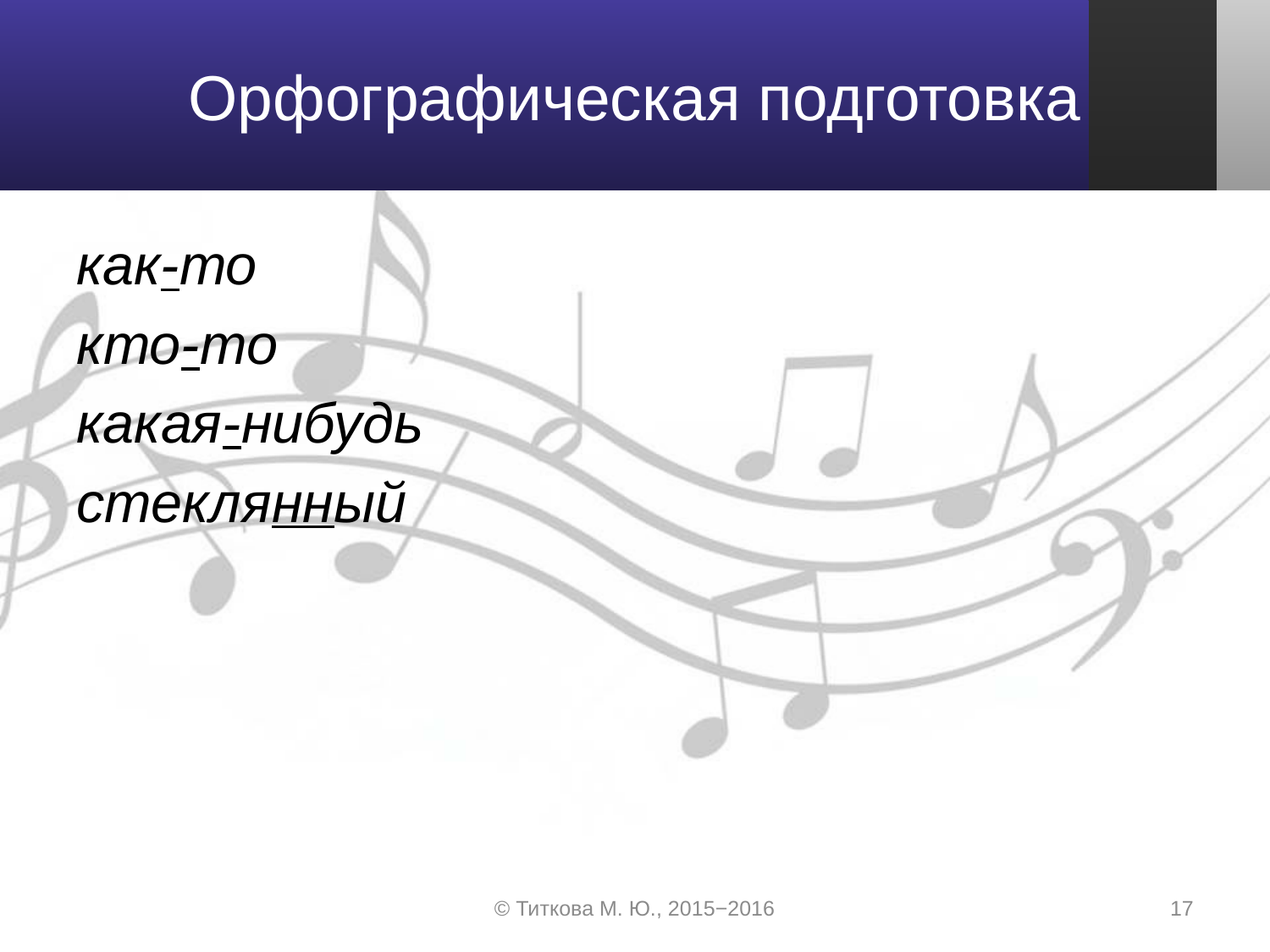

# Орфографическая подготовка
как-то
кто-то
какая-нибудь
стеклянный

© Титкова М. Ю., 2015−2016
17